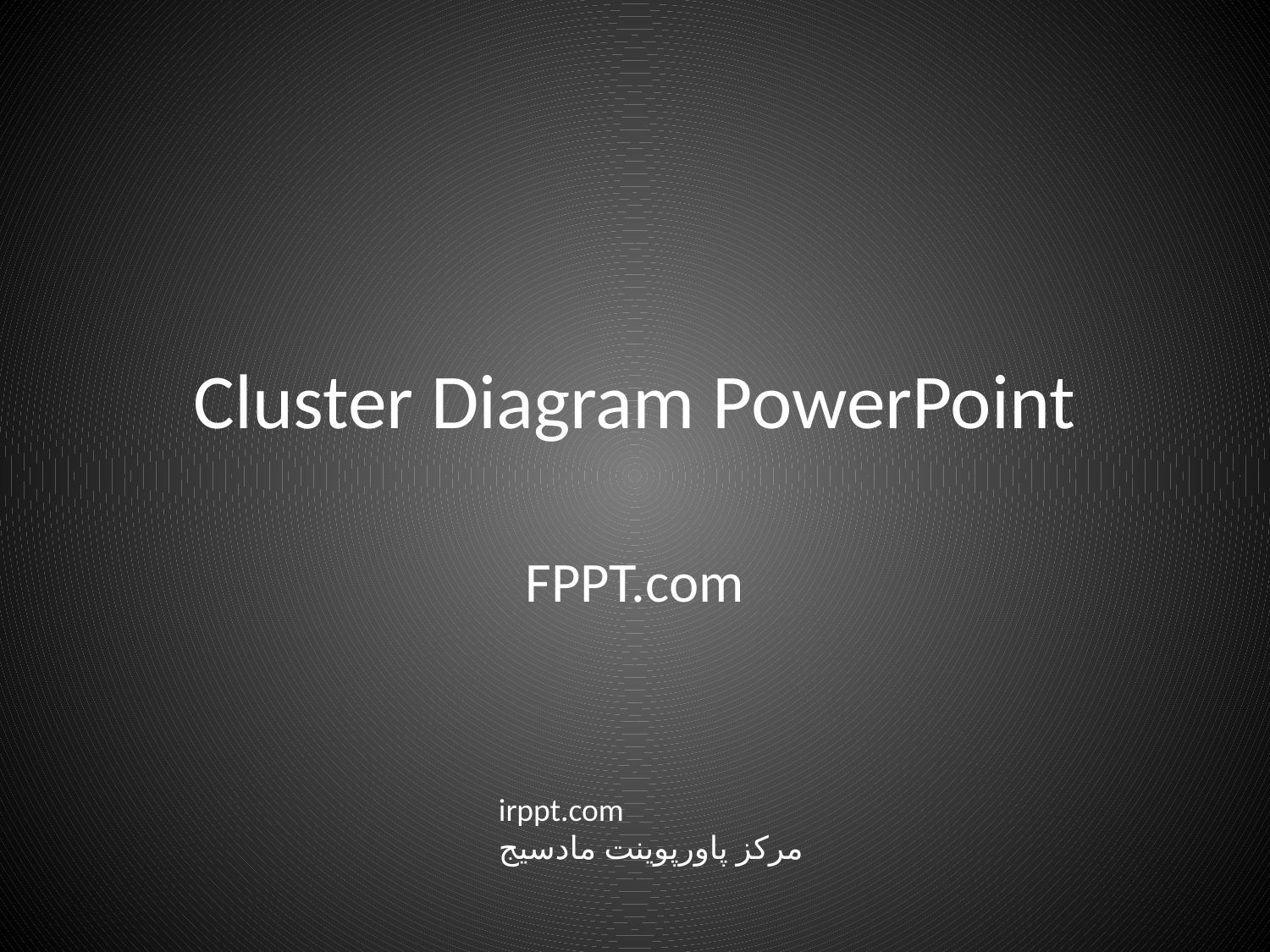

# Cluster Diagram PowerPoint
FPPT.com
irppt.com
مرکز پاورپوینت مادسیج